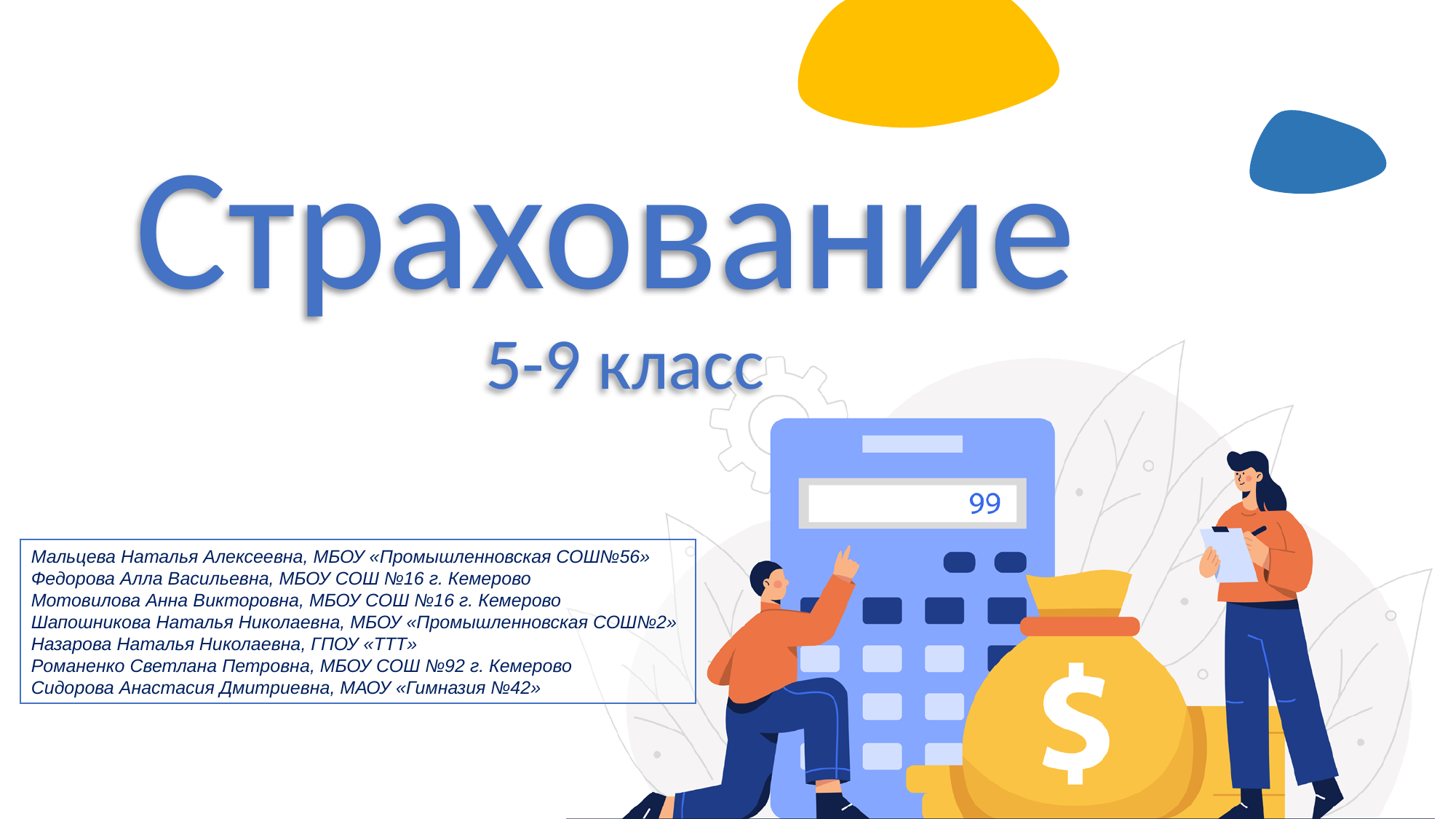

# Страхование 5-9 класс

Мальцева Наталья Алексеевна, МБОУ «Промышленновская СОШ№56»
Федорова Алла Васильевна, МБОУ СОШ №16 г. Кемерово
Мотовилова Анна Викторовна, МБОУ СОШ №16 г. Кемерово
Шапошникова Наталья Николаевна, МБОУ «Промышленновская СОШ№2»
Назарова Наталья Николаевна, ГПОУ «ТТТ»
Романенко Светлана Петровна, МБОУ СОШ №92 г. Кемерово
Сидорова Анастасия Дмитриевна, МАОУ «Гимназия №42»